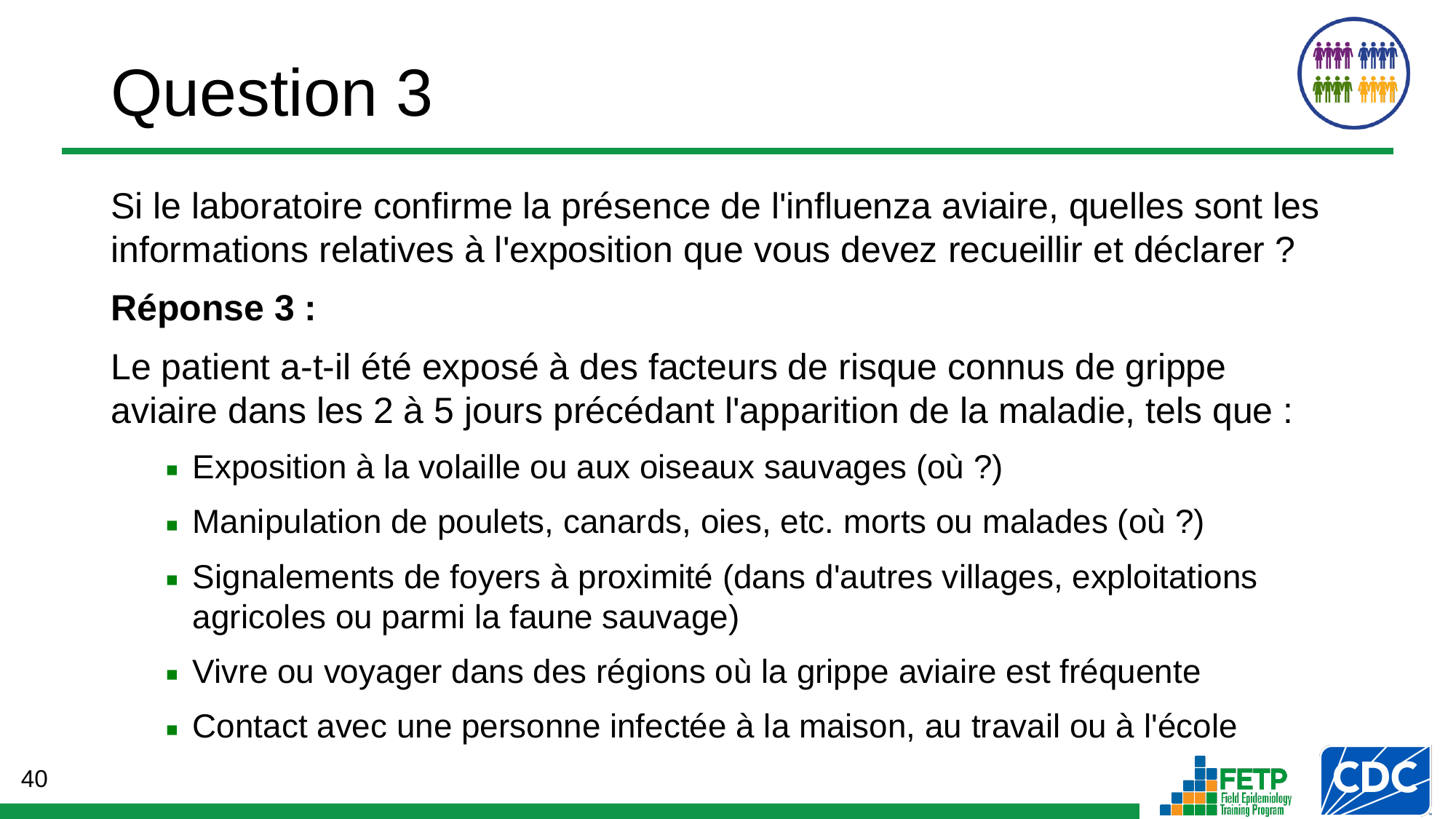

# Question 3
Si le laboratoire confirme la présence de l'influenza aviaire, quelles sont les informations relatives à l'exposition que vous devez recueillir et déclarer ?
Réponse 3 :
Le patient a-t-il été exposé à des facteurs de risque connus de grippe aviaire dans les 2 à 5 jours précédant l'apparition de la maladie, tels que :
Exposition à la volaille ou aux oiseaux sauvages (où ?)
Manipulation de poulets, canards, oies, etc. morts ou malades (où ?)
Signalements de foyers à proximité (dans d'autres villages, exploitations agricoles ou parmi la faune sauvage)
Vivre ou voyager dans des régions où la grippe aviaire est fréquente
Contact avec une personne infectée à la maison, au travail ou à l'école